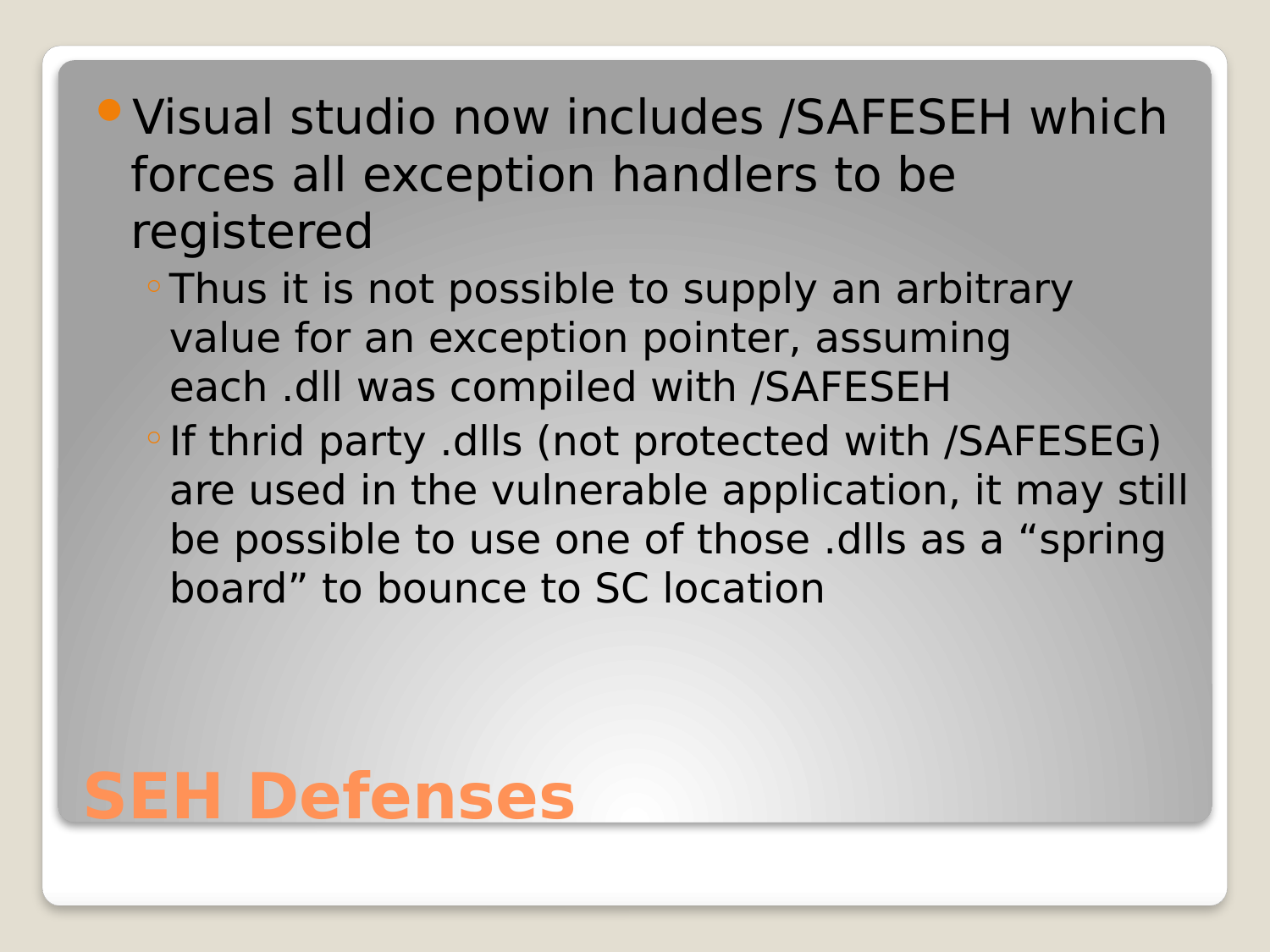

Visual studio now includes /SAFESEH which forces all exception handlers to be registered
Thus it is not possible to supply an arbitrary value for an exception pointer, assuming each .dll was compiled with /SAFESEH
If thrid party .dlls (not protected with /SAFESEG) are used in the vulnerable application, it may still be possible to use one of those .dlls as a “spring board” to bounce to SC location
# SEH Defenses